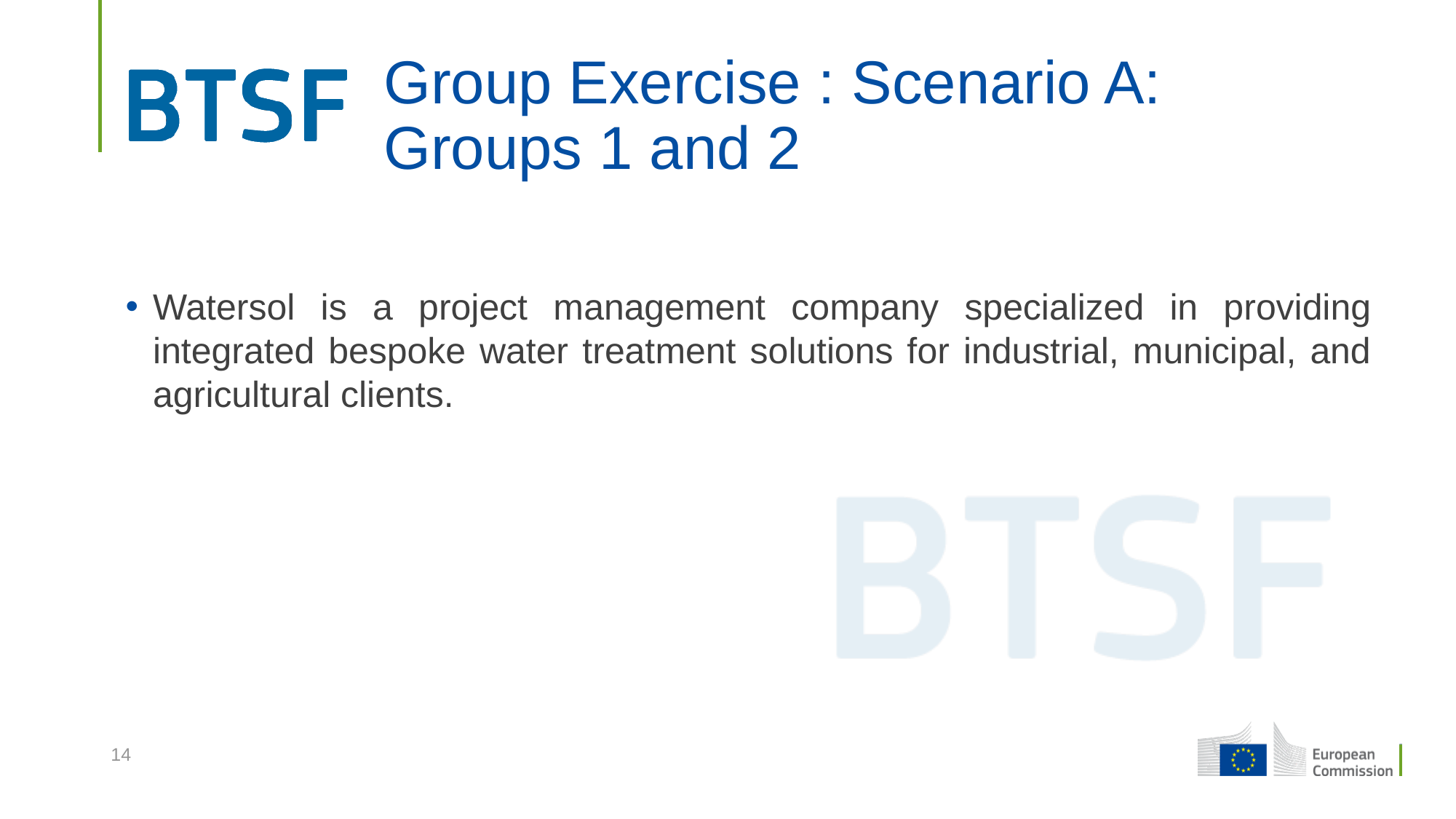

# Group Exercise : Scenario A: Groups 1 and 2
Watersol is a project management company specialized in providing integrated bespoke water treatment solutions for industrial, municipal, and agricultural clients.

14